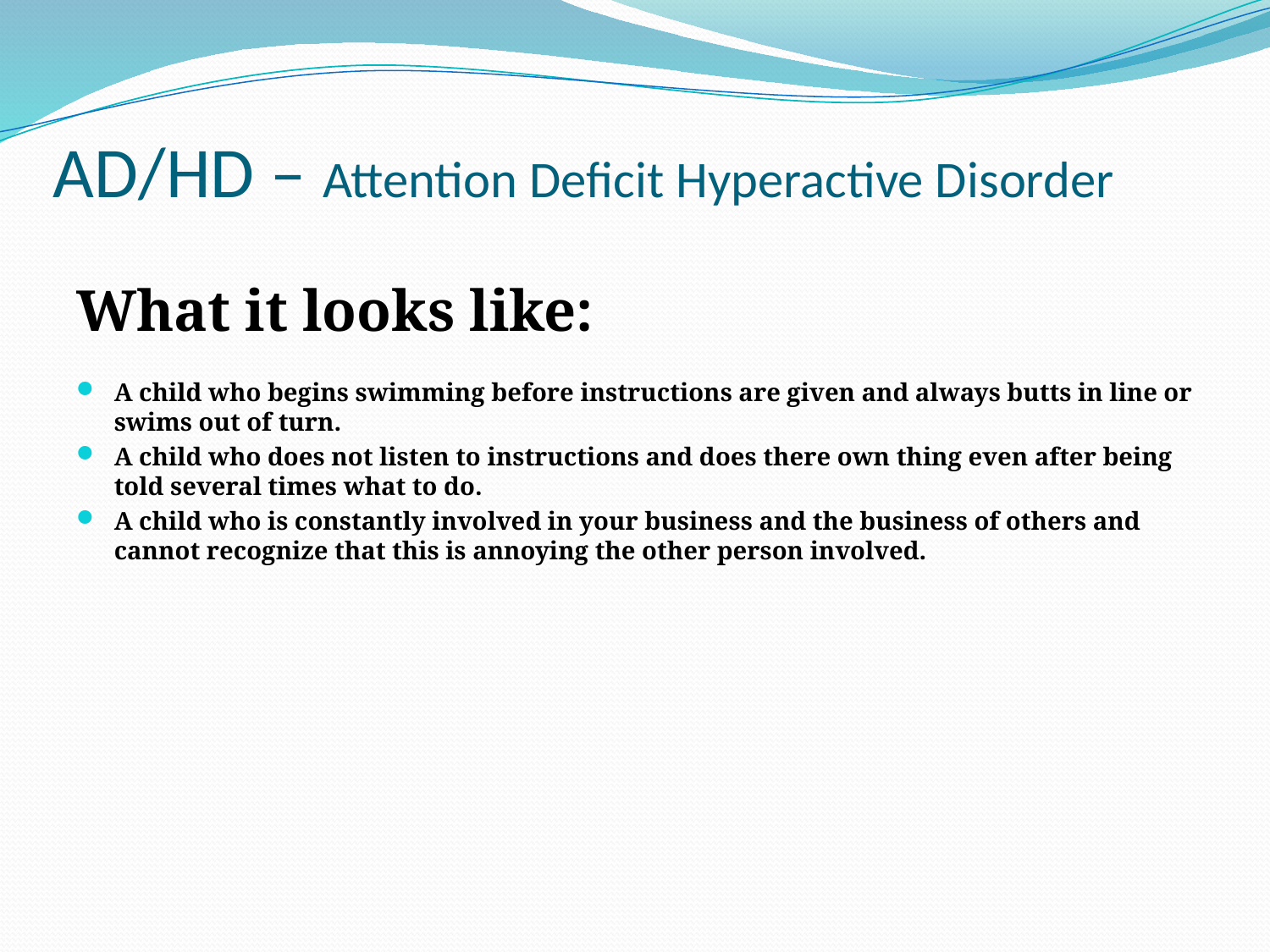

AD/HD – Attention Deficit Hyperactive Disorder
What it looks like:

A child who begins swimming before instructions are given and always butts in line or swims out of turn.
A child who does not listen to instructions and does there own thing even after being told several times what to do.
A child who is constantly involved in your business and the business of others and cannot recognize that this is annoying the other person involved.